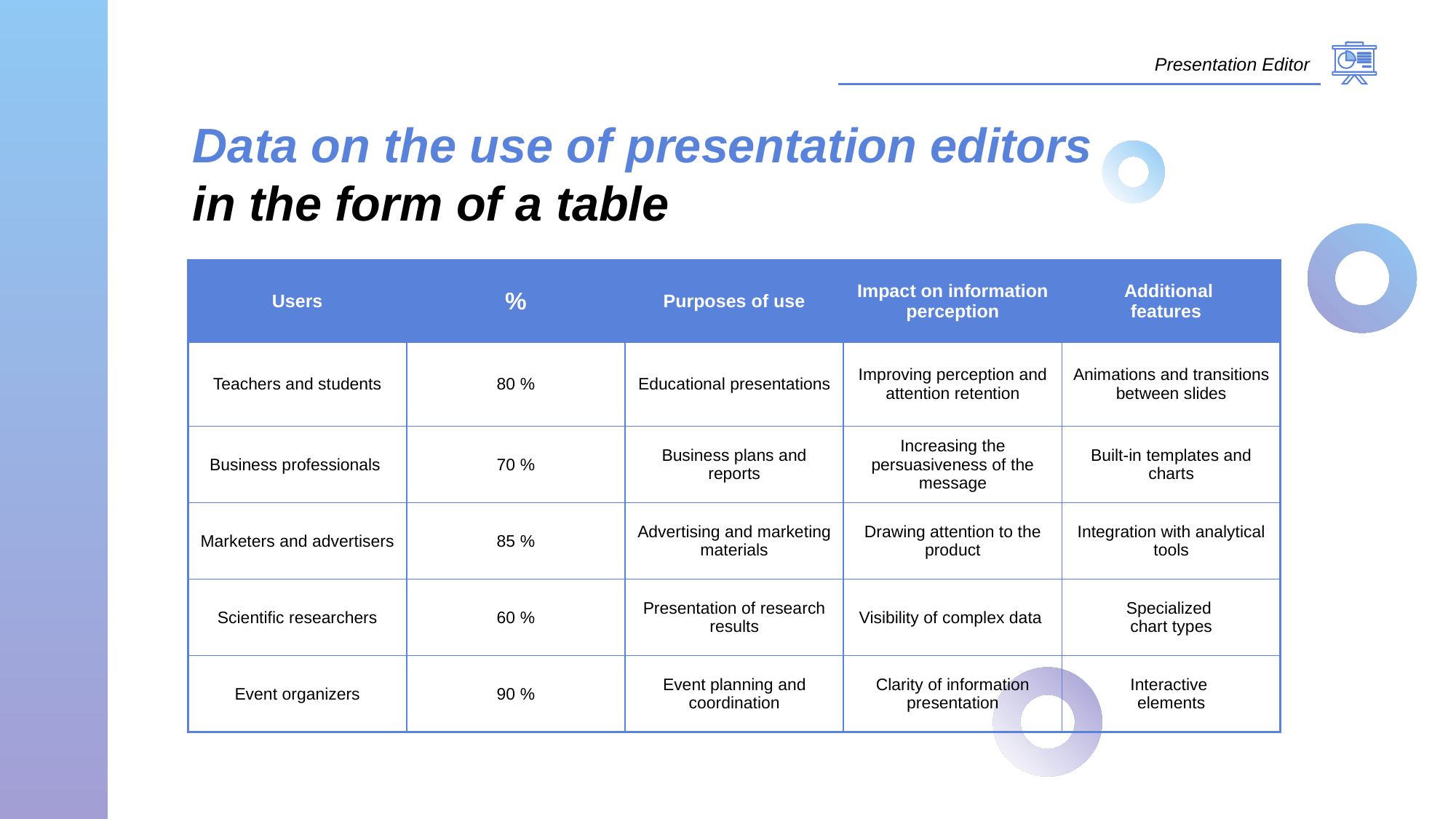

# Data on the use of presentation editors   in the form of a table

| Users | % | Purposes of use | Impact on information perception | Additional features |
| --- | --- | --- | --- | --- |
| Teachers and students | 80 % | Educational presentations | Improving perception and attention retention | Animations and transitions between slides |
| Business professionals | 70 % | Business plans and reports | Increasing the persuasiveness of the message | Built-in templates and charts |
| Marketers and advertisers | 85 % | Advertising and marketing materials | Drawing attention to the product | Integration with analytical tools |
| Scientific researchers | 60 % | Presentation of research results | Visibility of complex data | Specialized chart types |
| Event organizers | 90 % | Event planning and coordination | Clarity of information presentation | Interactive elements |

6